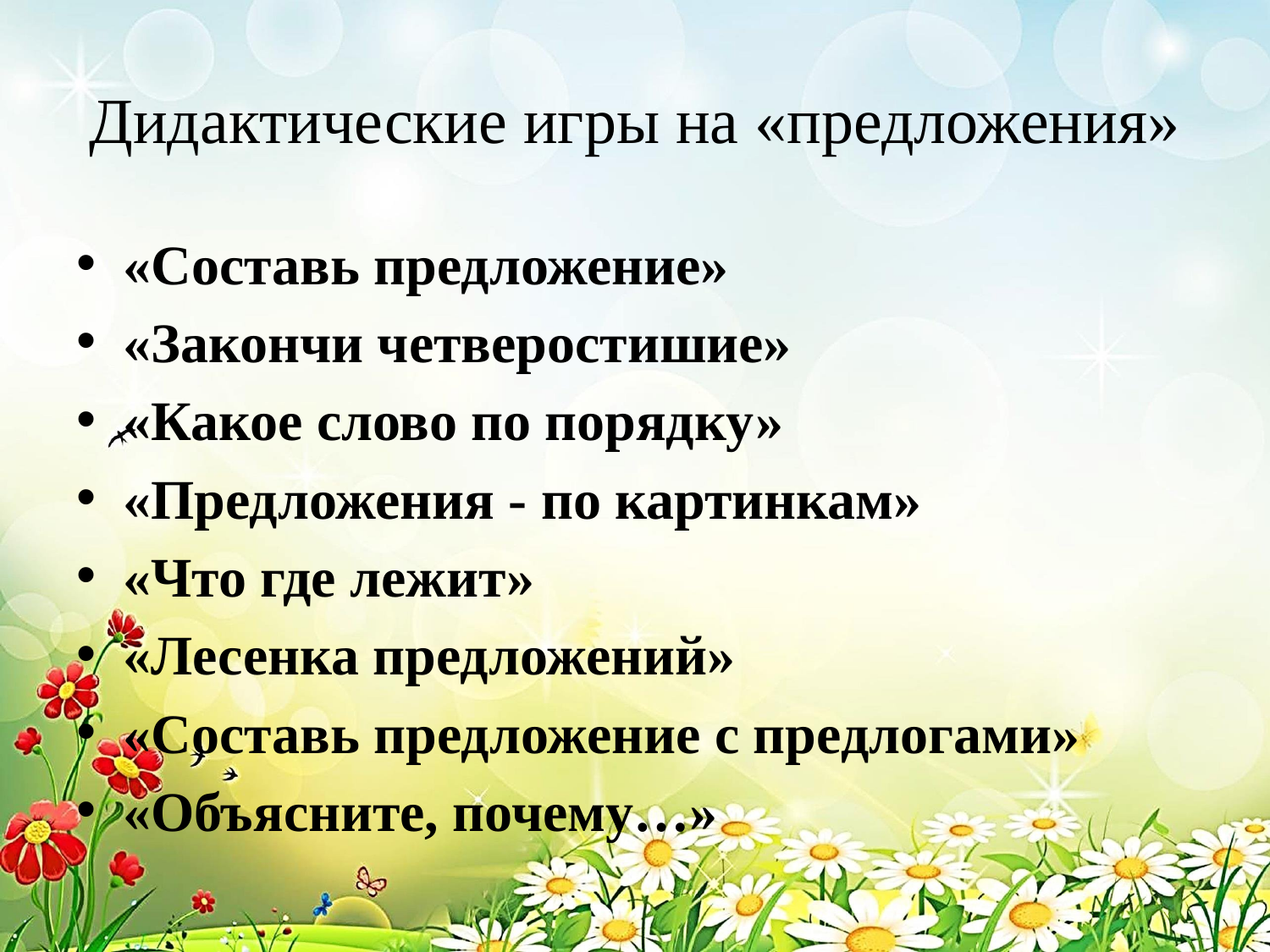

# Дидактические игры на «предложения»
«Составь предложение»
«Закончи четверостишие»
«Какое слово по порядку»
«Предложения - по картинкам»
«Что где лежит»
«Лесенка предложений»
«Составь предложение с предлогами»
«Объясните, почему…»